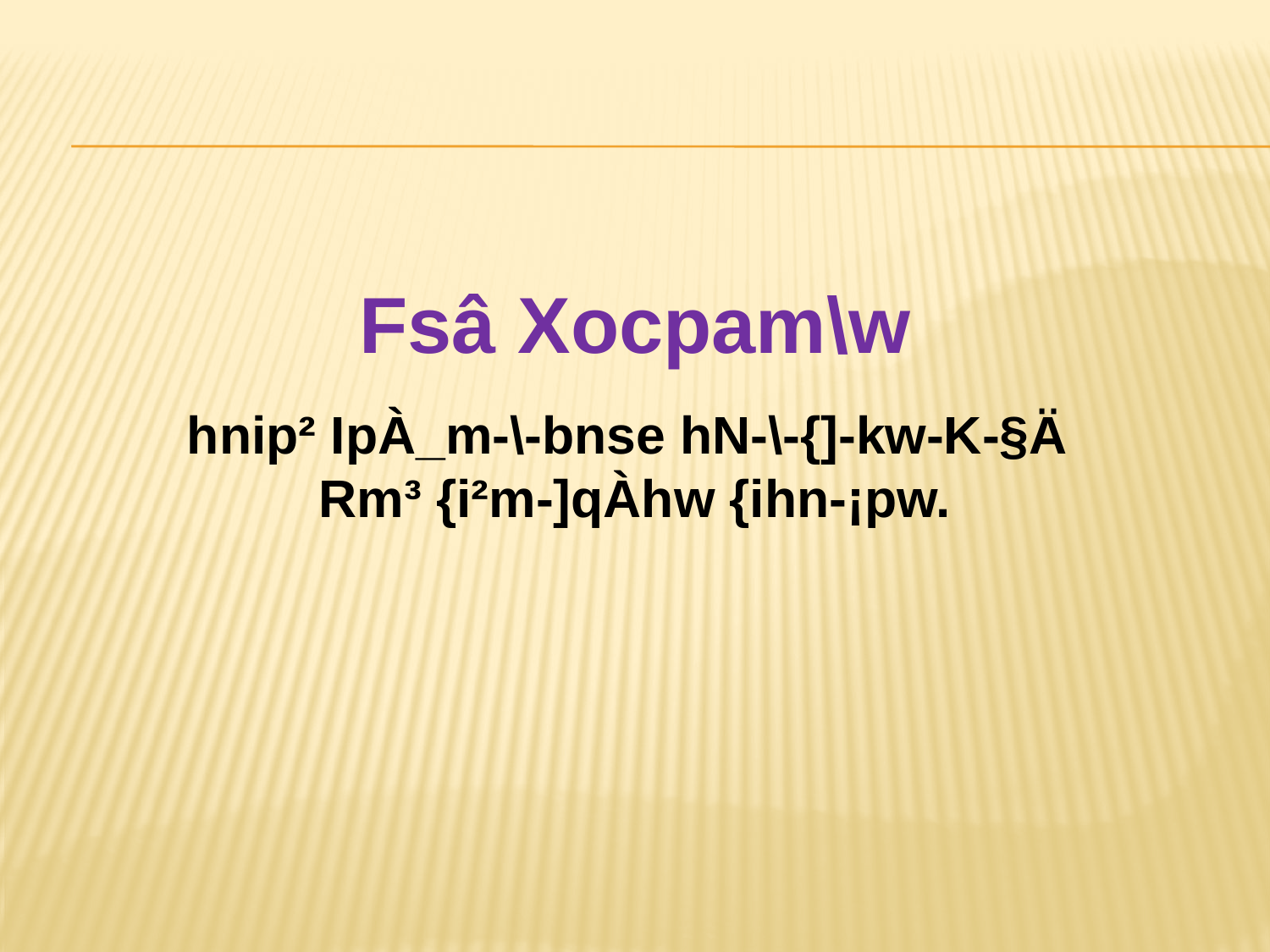

Fsâ Xocpam\w

hnip² IpÀ_m-\-bnse hN-\-{]-kw-K-§Ä
Rm³ {i²m-]qÀhw {ihn-¡pw.